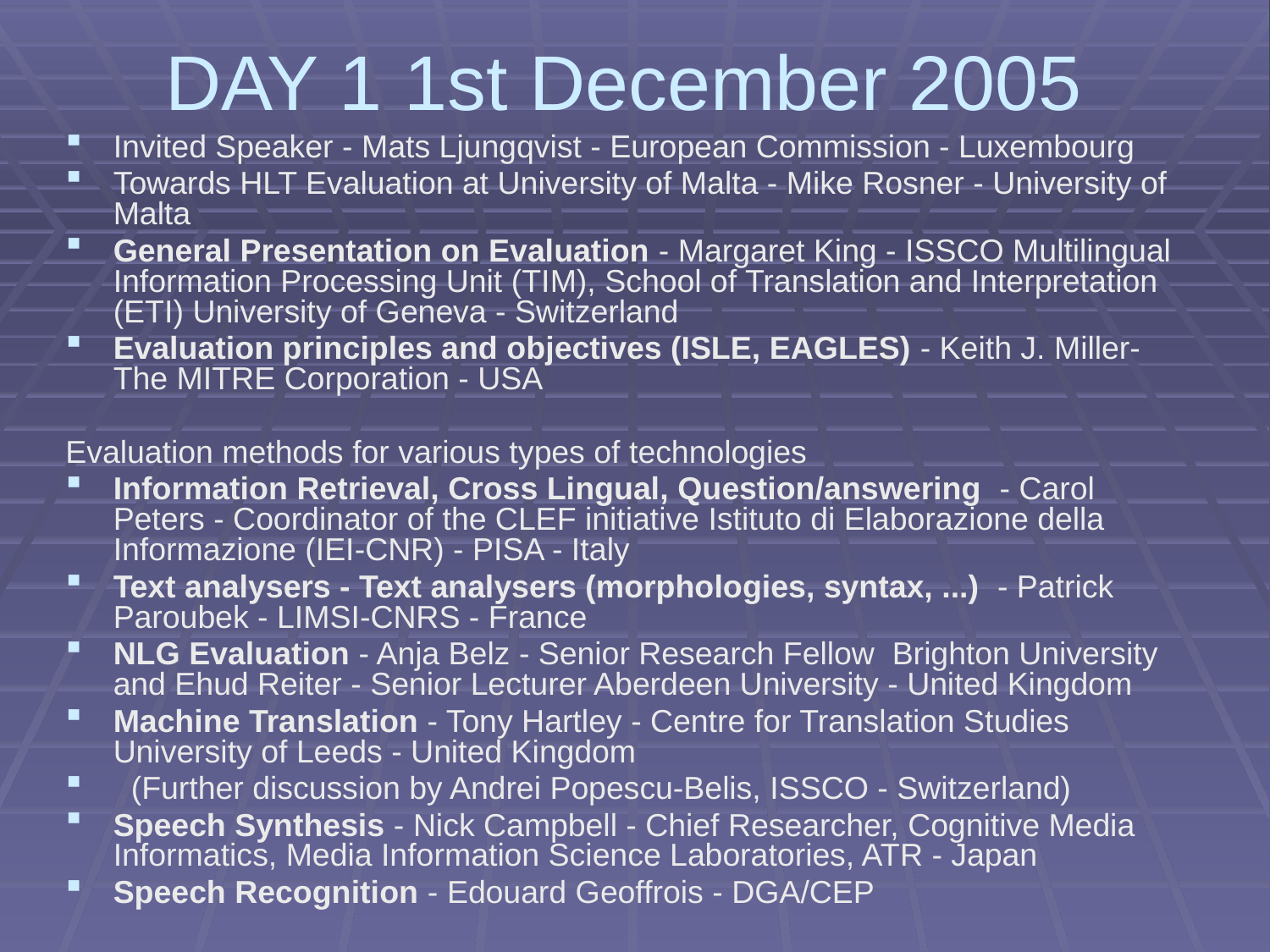

# DAY 1 1st December 2005
Invited Speaker - Mats Ljungqvist - European Commission - Luxembourg
Towards HLT Evaluation at University of Malta - Mike Rosner - University of Malta
General Presentation on Evaluation - Margaret King - ISSCO Multilingual Information Processing Unit (TIM), School of Translation and Interpretation (ETI) University of Geneva - Switzerland
Evaluation principles and objectives (ISLE, EAGLES) - Keith J. Miller- The MITRE Corporation - USA

Evaluation methods for various types of technologies
Information Retrieval, Cross Lingual, Question/answering  - Carol Peters - Coordinator of the CLEF initiative Istituto di Elaborazione della Informazione (IEI-CNR) - PISA - Italy
Text analysers - Text analysers (morphologies, syntax, ...)  - Patrick Paroubek - LIMSI-CNRS - France
NLG Evaluation - Anja Belz - Senior Research Fellow  Brighton University and Ehud Reiter - Senior Lecturer Aberdeen University - United Kingdom
Machine Translation - Tony Hartley - Centre for Translation Studies University of Leeds - United Kingdom
  (Further discussion by Andrei Popescu-Belis, ISSCO - Switzerland)
Speech Synthesis - Nick Campbell - Chief Researcher, Cognitive Media Informatics, Media Information Science Laboratories, ATR - Japan
Speech Recognition - Edouard Geoffrois - DGA/CEP